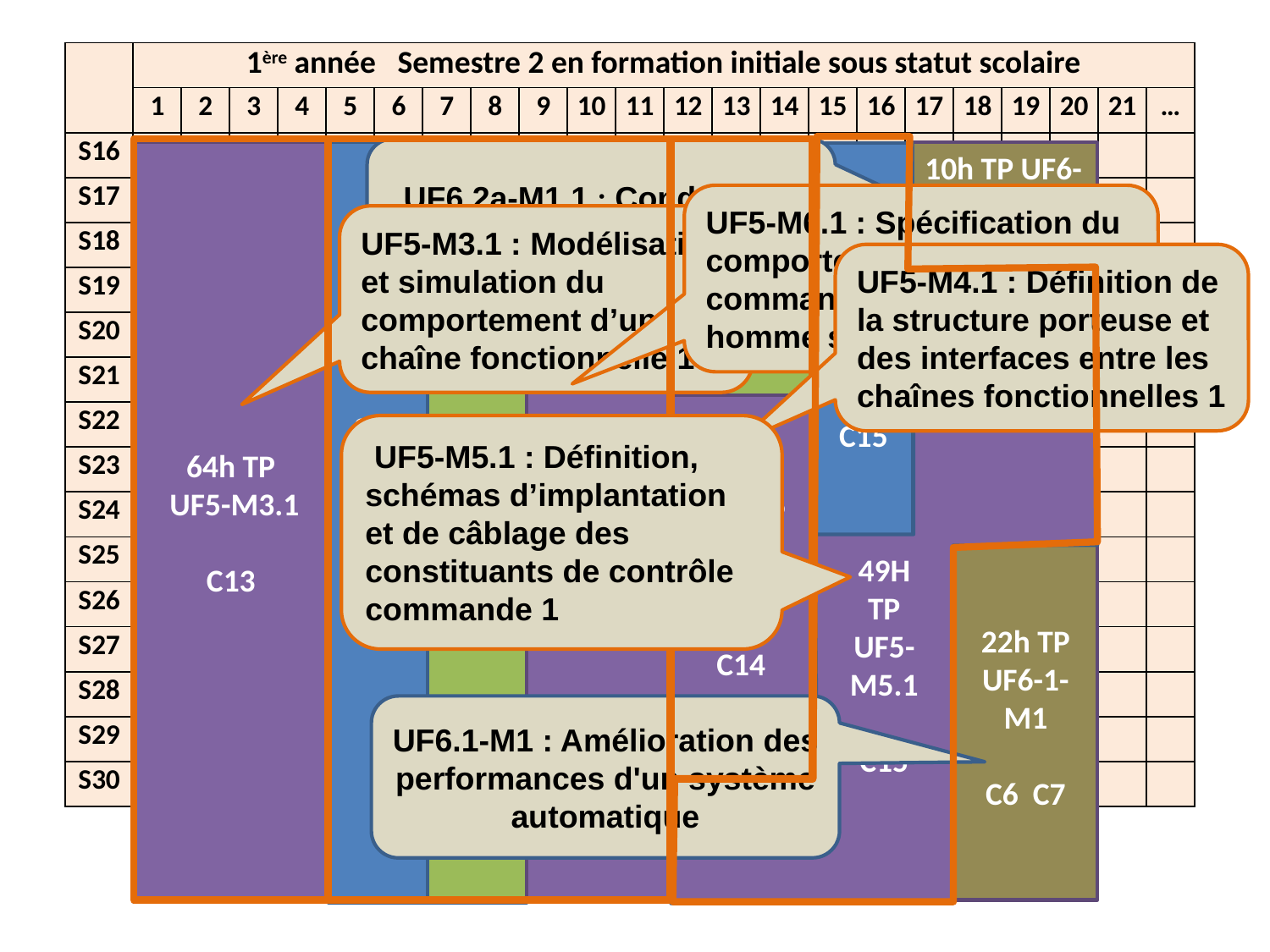

|  | 1ère année Semestre 2 en formation initiale sous statut scolaire |  |  |  |  |  |  |  |  |  |  |  |  |  |  |  |  |  |  |  |  |  |
| --- | --- | --- | --- | --- | --- | --- | --- | --- | --- | --- | --- | --- | --- | --- | --- | --- | --- | --- | --- | --- | --- | --- |
|  | 1 | 2 | 3 | 4 | 5 | 6 | 7 | 8 | 9 | 10 | 11 | 12 | 13 | 14 | 15 | 16 | 17 | 18 | 19 | 20 | 21 | … |
| S16 |  |  |  |  |  |  |  |  |  |  |  |  |  |  |  |  |  |  |  |  |  |  |
| S17 |  |  |  |  |  |  |  |  |  |  |  |  |  |  |  |  |  |  |  |  |  |  |
| S18 |  |  |  |  |  |  |  |  |  |  |  |  |  |  |  |  |  |  |  |  |  |  |
| S19 |  |  |  |  |  |  |  |  |  |  |  |  |  |  |  |  |  |  |  |  |  |  |
| S20 |  |  |  |  |  |  |  |  |  |  |  |  |  |  |  |  |  |  |  |  |  |  |
| S21 |  |  |  |  |  |  |  |  |  |  |  |  |  |  |  |  |  |  |  |  |  |  |
| S22 |  |  |  |  |  |  |  |  |  |  |  |  |  |  |  |  |  |  |  |  |  |  |
| S23 |  |  |  |  |  |  |  |  |  |  |  |  |  |  |  |  |  |  |  |  |  |  |
| S24 |  |  |  |  |  |  |  |  |  |  |  |  |  |  |  |  |  |  |  |  |  |  |
| S25 |  |  |  |  |  |  |  |  |  |  |  |  |  |  |  |  |  |  |  |  |  |  |
| S26 |  |  |  |  |  |  |  |  |  |  |  |  |  |  |  |  |  |  |  |  |  |  |
| S27 |  |  |  |  |  |  |  |  |  |  |  |  |  |  |  |  |  |  |  |  |  |  |
| S28 |  |  |  |  |  |  |  |  |  |  |  |  |  |  |  |  |  |  |  |  |  |  |
| S29 |  |  |  |  |  |  |  |  |  |  |  |  |  |  |  |  |  |  |  |  |  |  |
| S30 |  |  |  |  |  |  |  |  |  |  |  |  |  |  |  |  |  |  |  |  |  |  |

 UF5-M5.1 : Définition, schémas d’implantation et de câblage des
constituants de contrôle commande 1

UF5-M3.1 : Modélisation et simulation du comportement d’une
chaîne fonctionnelle 1

UF5-M6.1 : Spécification du comportement du contrôle commande et des échanges homme système 1
UF6.2a-M1.1 : Conduite de projet 1
UF6.1-M1 : Amélioration des performances d'un système automatique

UF5-M4.1 : Définition de la structure porteuse et des interfaces entre les chaînes fonctionnelles 1
44h
TP
UF5-M6.1

C16
30h TD UF5-M6.1

C16
30h cours UF5-M6.1

C16
10h TP UF6-2a-M1.1
C20  C21
22h TP UF6-1-M1

C6  C7
64h TP
 UF5-M3.1

C13
15h TD UF5-M4.1

C14
23h TP UF5-M4.1

C14
15h cours UF5-M5.1

C15

49H
TP
UF5-
M5.1

C15